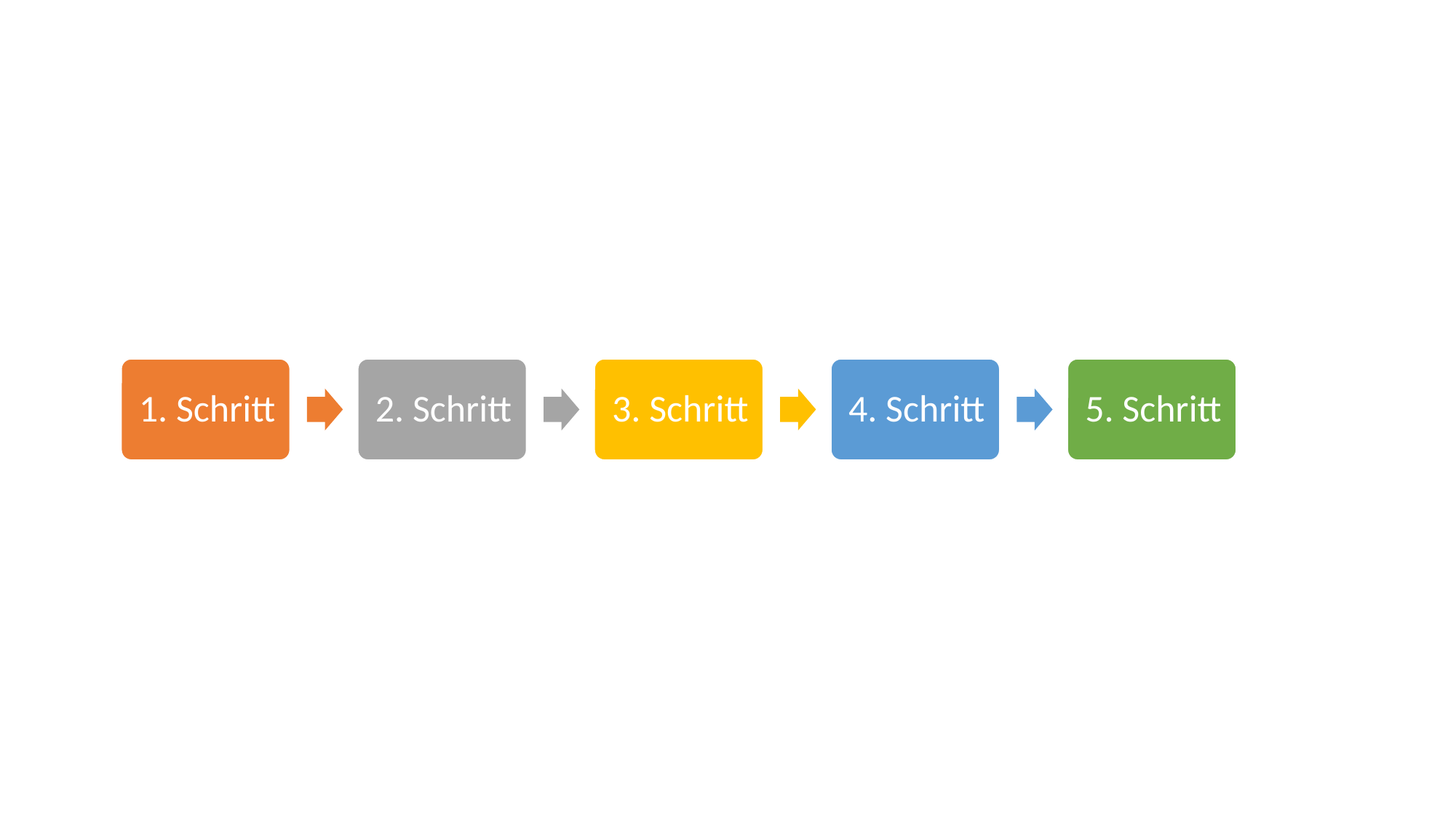

1. Schritt

2. Schritt

3. Schritt

4. Schritt

5. Schritt